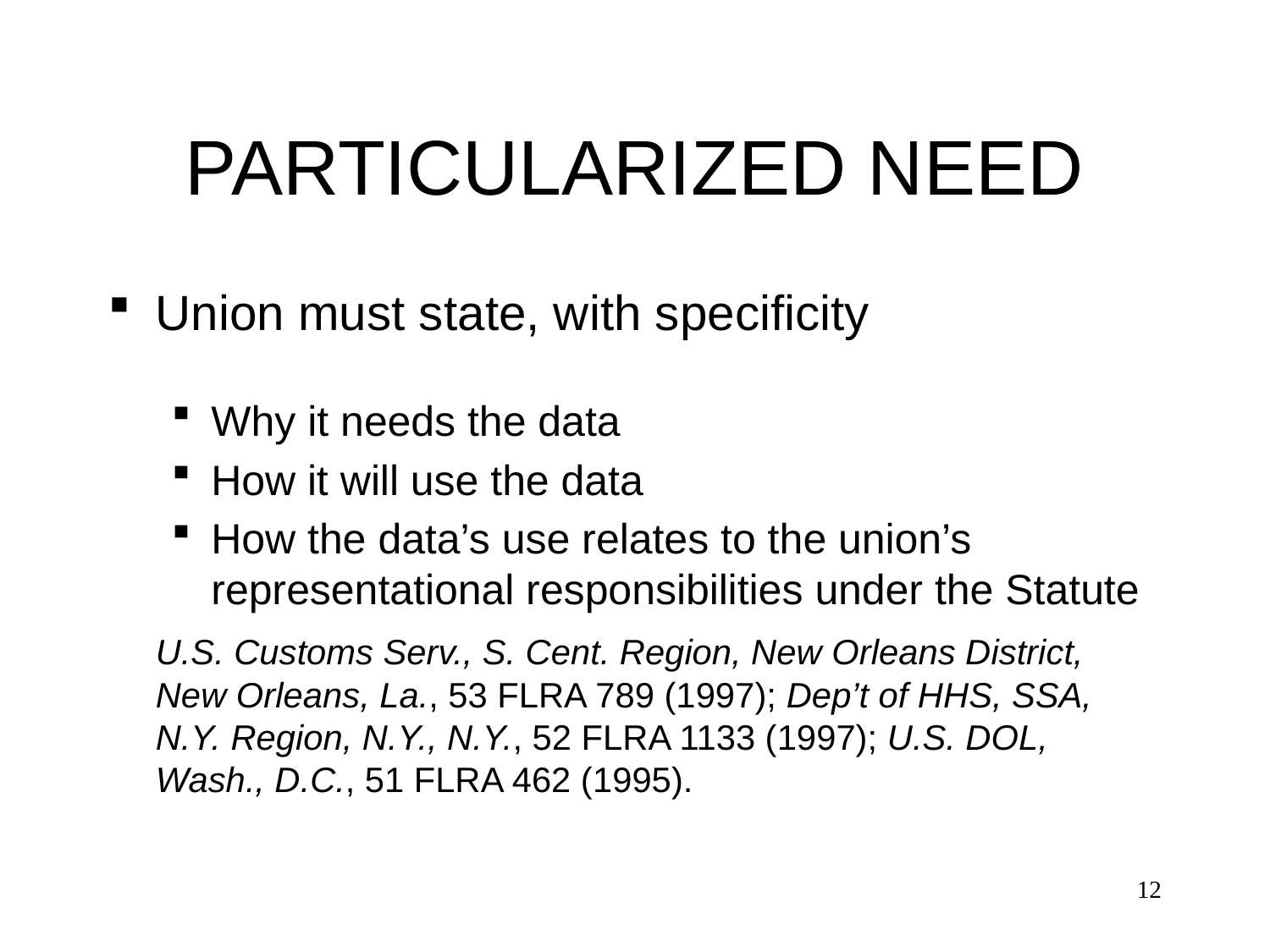

# PARTICULARIZED NEED
Union must state, with specificity

Why it needs the data
How it will use the data
How the data’s use relates to the union’s representational responsibilities under the Statute
	U.S. Customs Serv., S. Cent. Region, New Orleans District, New Orleans, La., 53 FLRA 789 (1997); Dep’t of HHS, SSA, N.Y. Region, N.Y., N.Y., 52 FLRA 1133 (1997); U.S. DOL, Wash., D.C., 51 FLRA 462 (1995).
12